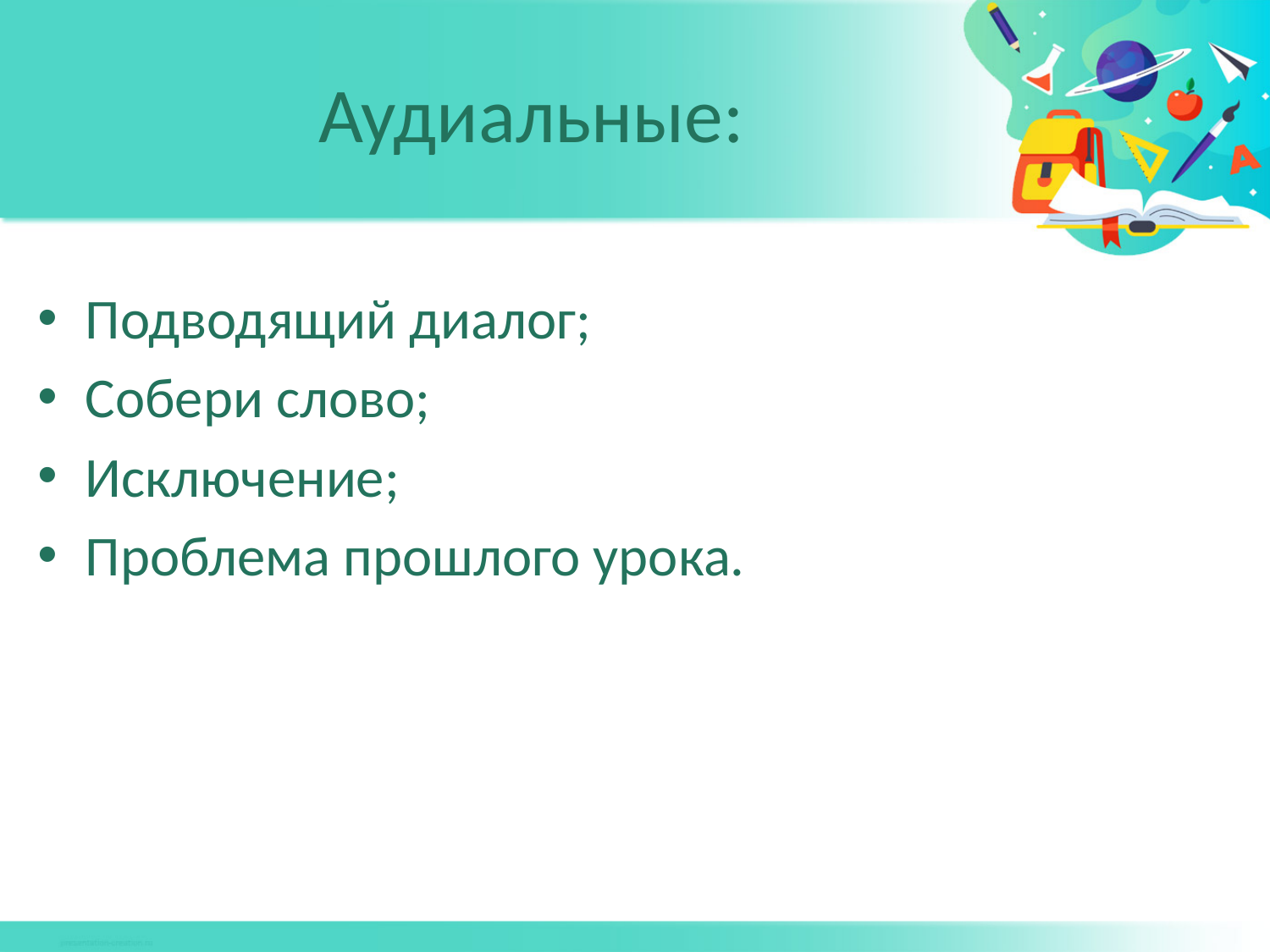

# Аудиальные:
Подводящий диалог;
Собери слово;
Исключение;
Проблема прошлого урока.